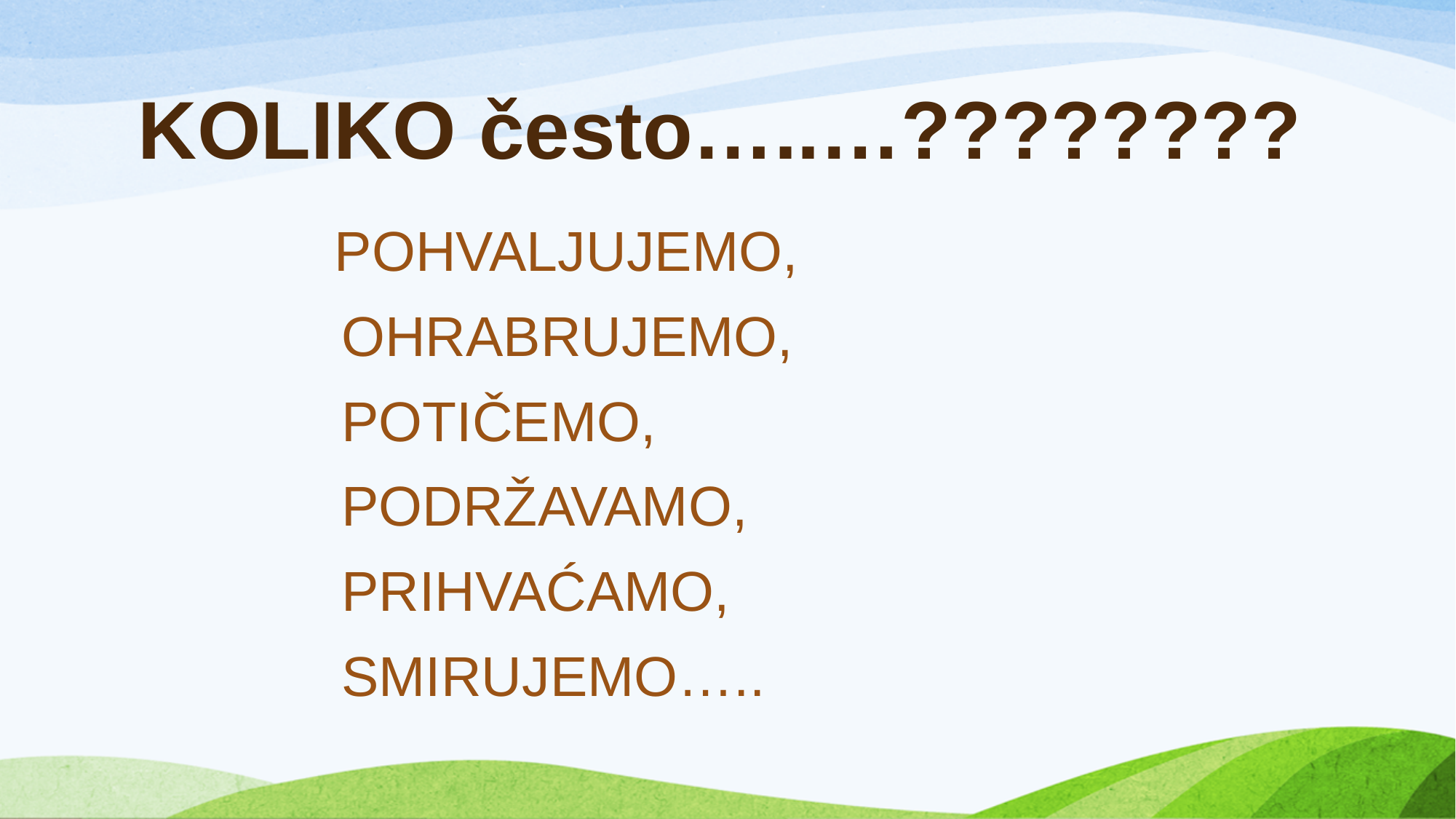

# KOLIKO često…..…????????
                              POHVALJUJEMO,
             OHRABRUJEMO,
             POTIČEMO,
             PODRŽAVAMO,
             PRIHVAĆAMO,
             SMIRUJEMO…..